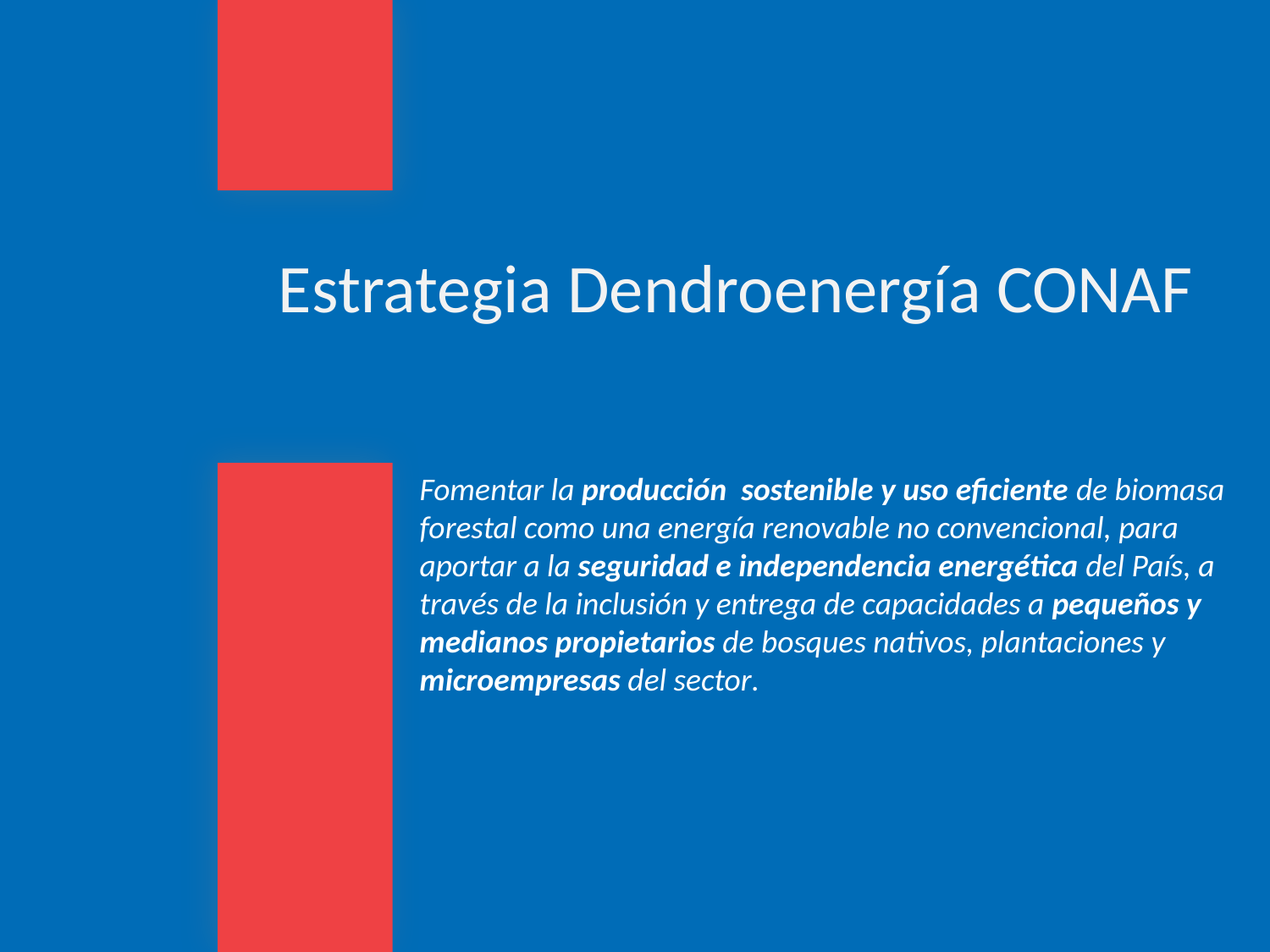

# Estrategia Dendroenergía CONAF

Fomentar la producción  sostenible y uso eficiente de biomasa forestal como una energía renovable no convencional, para aportar a la seguridad e independencia energética del País, a través de la inclusión y entrega de capacidades a pequeños y medianos propietarios de bosques nativos, plantaciones y microempresas del sector.